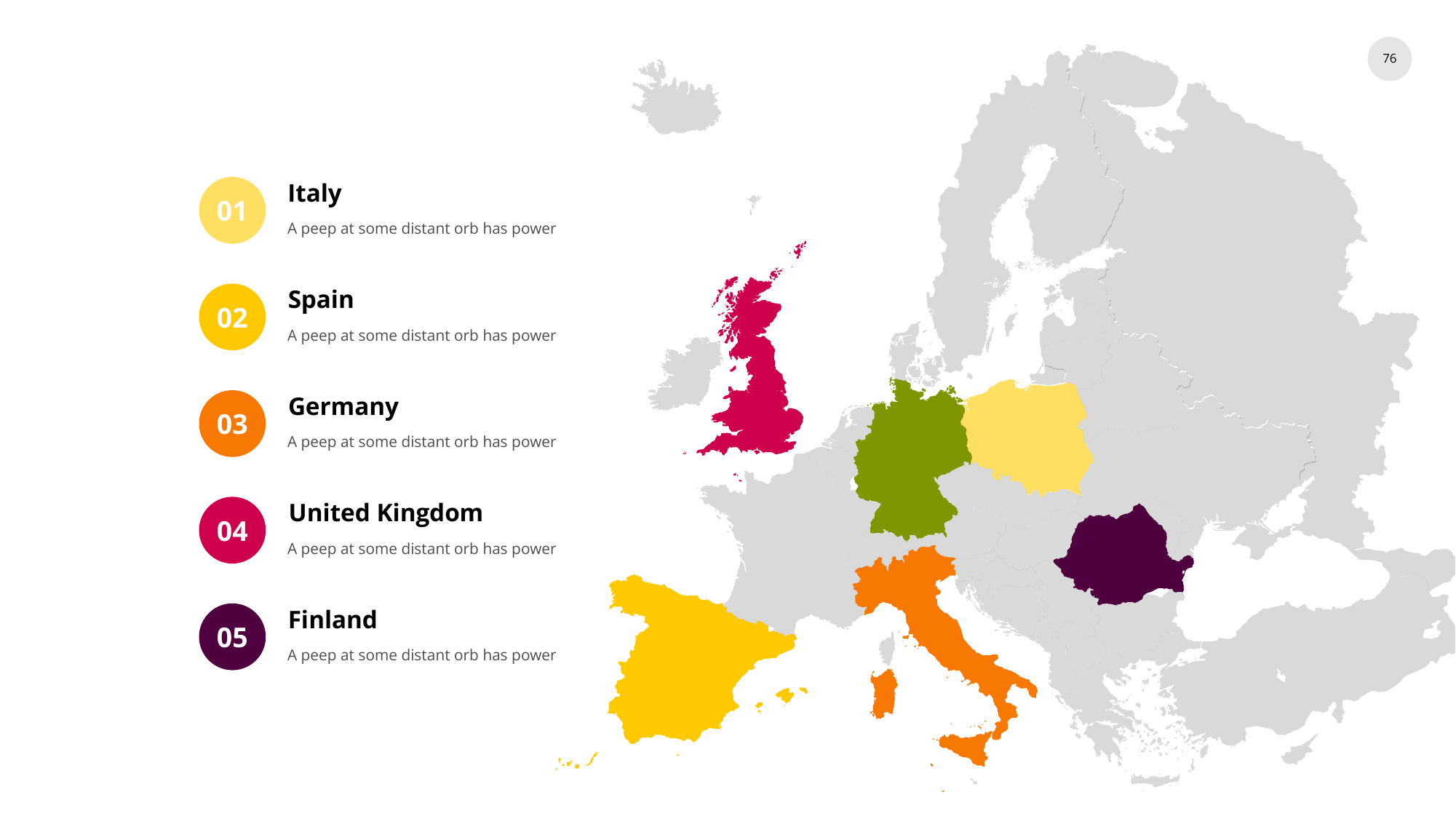

76

Italy
01
A peep at some distant orb has power

Spain
02
A peep at some distant orb has power

Germany
03
A peep at some distant orb has power

United Kingdom
04
A peep at some distant orb has power

Finland
05
A peep at some distant orb has power